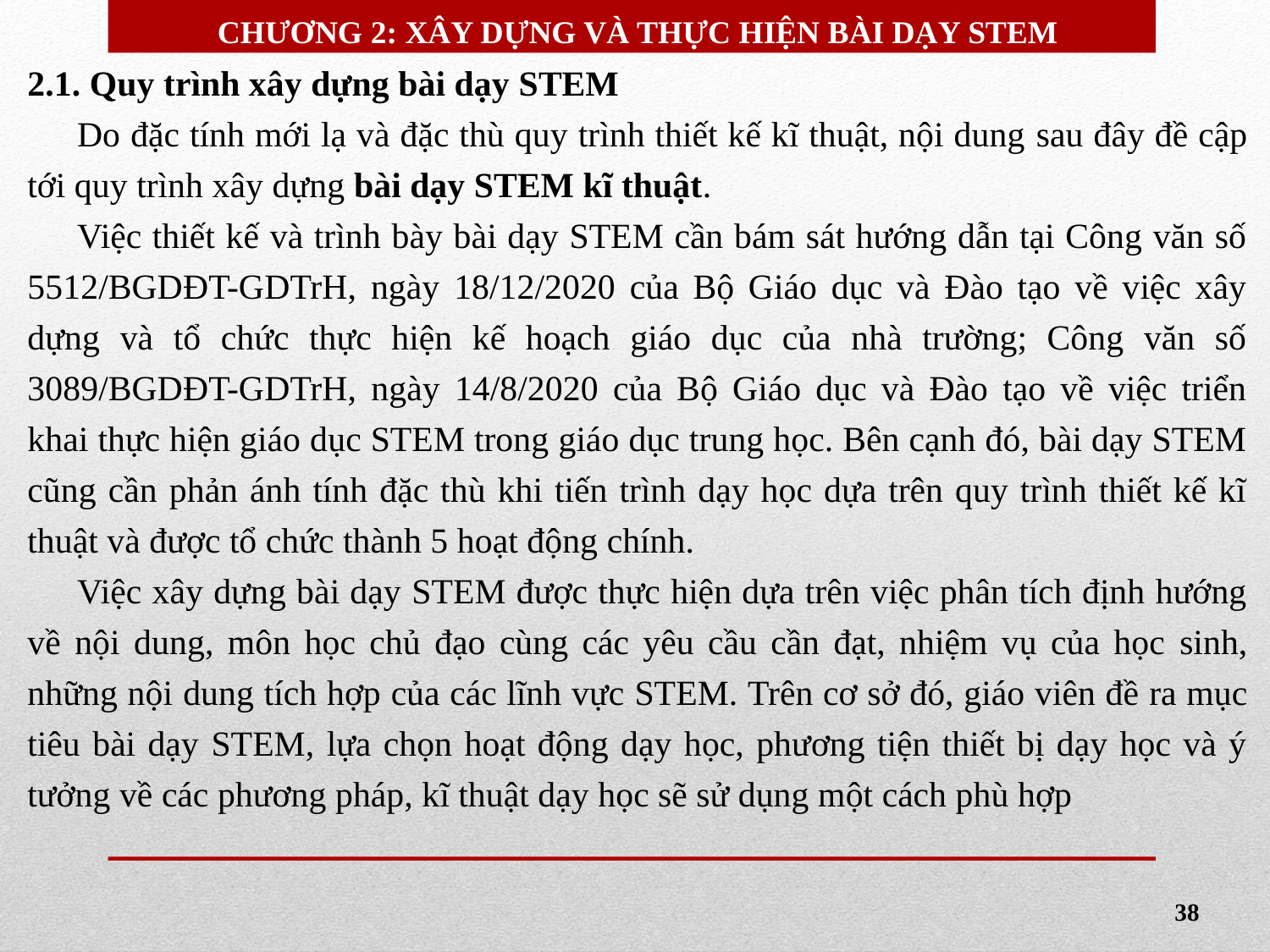

CHƯƠNG 2: XÂY DỰNG VÀ THỰC HIỆN BÀI DẠY STEM
2.1. Quy trình xây dựng bài dạy STEM
	Do đặc tính mới lạ và đặc thù quy trình thiết kế kĩ thuật, nội dung sau đây đề cập tới quy trình xây dựng bài dạy STEM kĩ thuật.
	Việc thiết kế và trình bày bài dạy STEM cần bám sát hướng dẫn tại Công văn số 5512/BGDĐT-GDTrH, ngày 18/12/2020 của Bộ Giáo dục và Đào tạo về việc xây dựng và tổ chức thực hiện kế hoạch giáo dục của nhà trường; Công văn số 3089/BGDĐT-GDTrH, ngày 14/8/2020 của Bộ Giáo dục và Đào tạo về việc triển khai thực hiện giáo dục STEM trong giáo dục trung học. Bên cạnh đó, bài dạy STEM cũng cần phản ánh tính đặc thù khi tiến trình dạy học dựa trên quy trình thiết kế kĩ thuật và được tổ chức thành 5 hoạt động chính.
	Việc xây dựng bài dạy STEM được thực hiện dựa trên việc phân tích định hướng về nội dung, môn học chủ đạo cùng các yêu cầu cần đạt, nhiệm vụ của học sinh, những nội dung tích hợp của các lĩnh vực STEM. Trên cơ sở đó, giáo viên đề ra mục tiêu bài dạy STEM, lựa chọn hoạt động dạy học, phương tiện thiết bị dạy học và ý tưởng về các phương pháp, kĩ thuật dạy học sẽ sử dụng một cách phù hợp
38